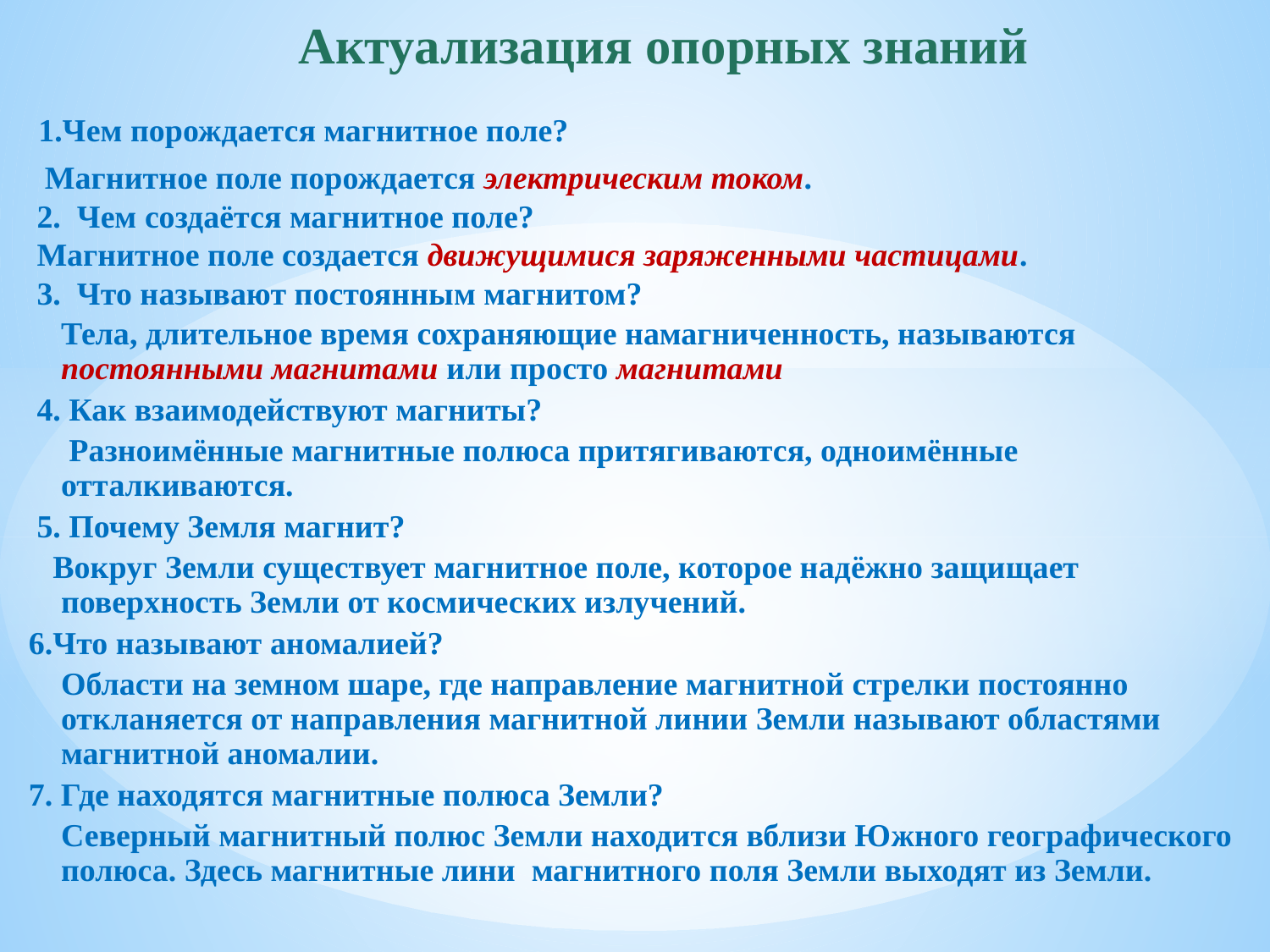

Актуализация опорных знаний
  1.Чем порождается магнитное поле?
    Магнитное поле порождается электрическим током.
   2.  Чем создаётся магнитное поле?
   Магнитное поле создается движущимися заряженными частицами.
   3.  Что называют постоянным магнитом?
      Тела, длительное время сохраняющие намагниченность, называются постоянными магнитами или просто магнитами
   4. Как взаимодействуют магниты?
       Разноимённые магнитные полюса притягиваются, одноимённые  отталкиваются.
   5. Почему Земля магнит?
     Вокруг Земли существует магнитное поле, которое надёжно защищает  поверхность Земли от космических излучений.
  6.Что называют аномалией?
      Области на земном шаре, где направление магнитной стрелки постоянно откланяется от направления магнитной линии Земли называют областями магнитной аномалии.
  7. Где находятся магнитные полюса Земли?
      Северный магнитный полюс Земли находится вблизи Южного географического полюса. Здесь магнитные лини  магнитного поля Земли выходят из Земли.